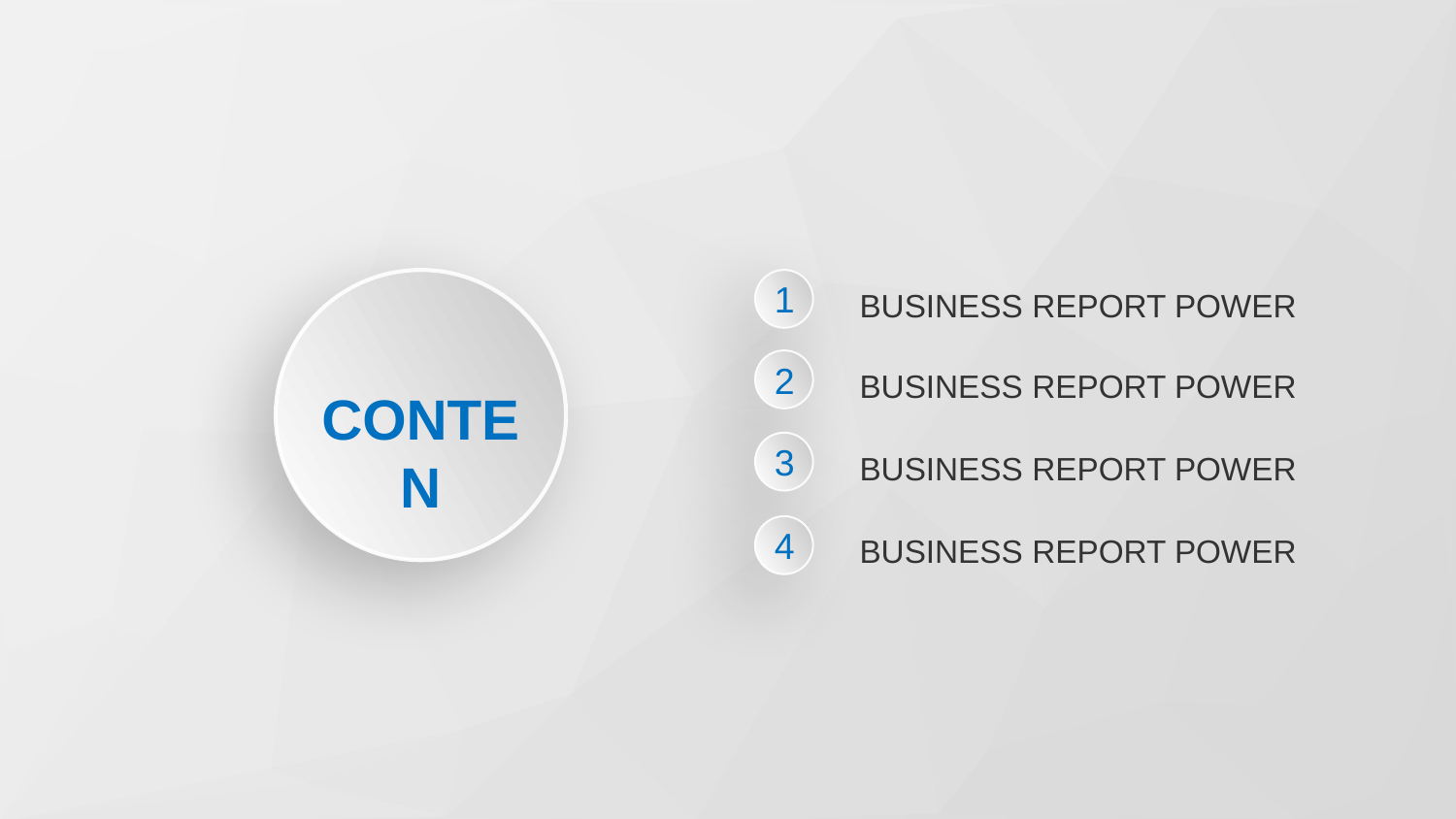

1

BUSINESS REPORT POWER
2
BUSINESS REPORT POWER
CONTEN
3
BUSINESS REPORT POWER
4
BUSINESS REPORT POWER